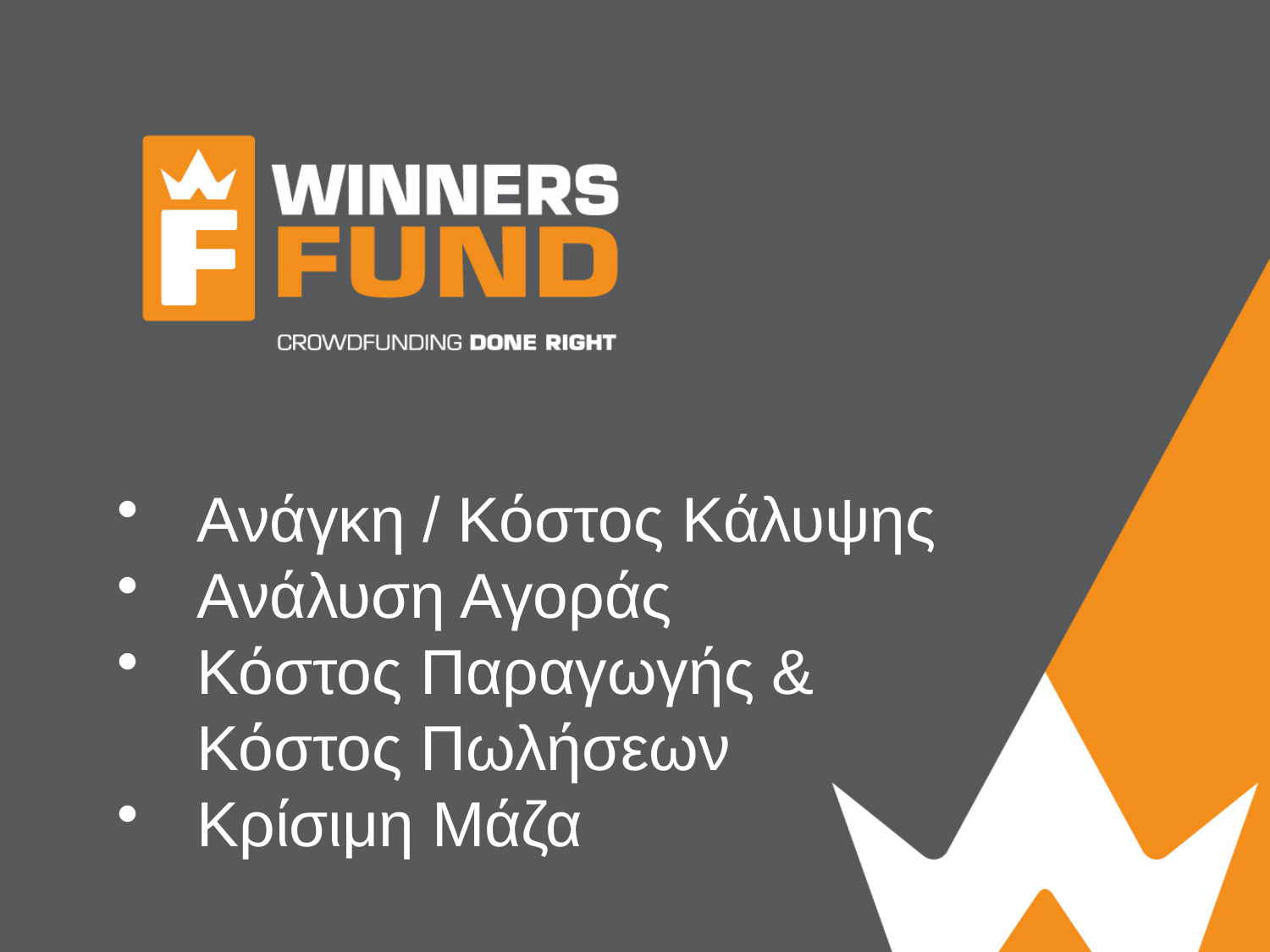

Ανάγκη / Κόστος Κάλυψης
Ανάλυση Αγοράς
Κόστος Παραγωγής & Κόστος Πωλήσεων
Κρίσιμη Μάζα